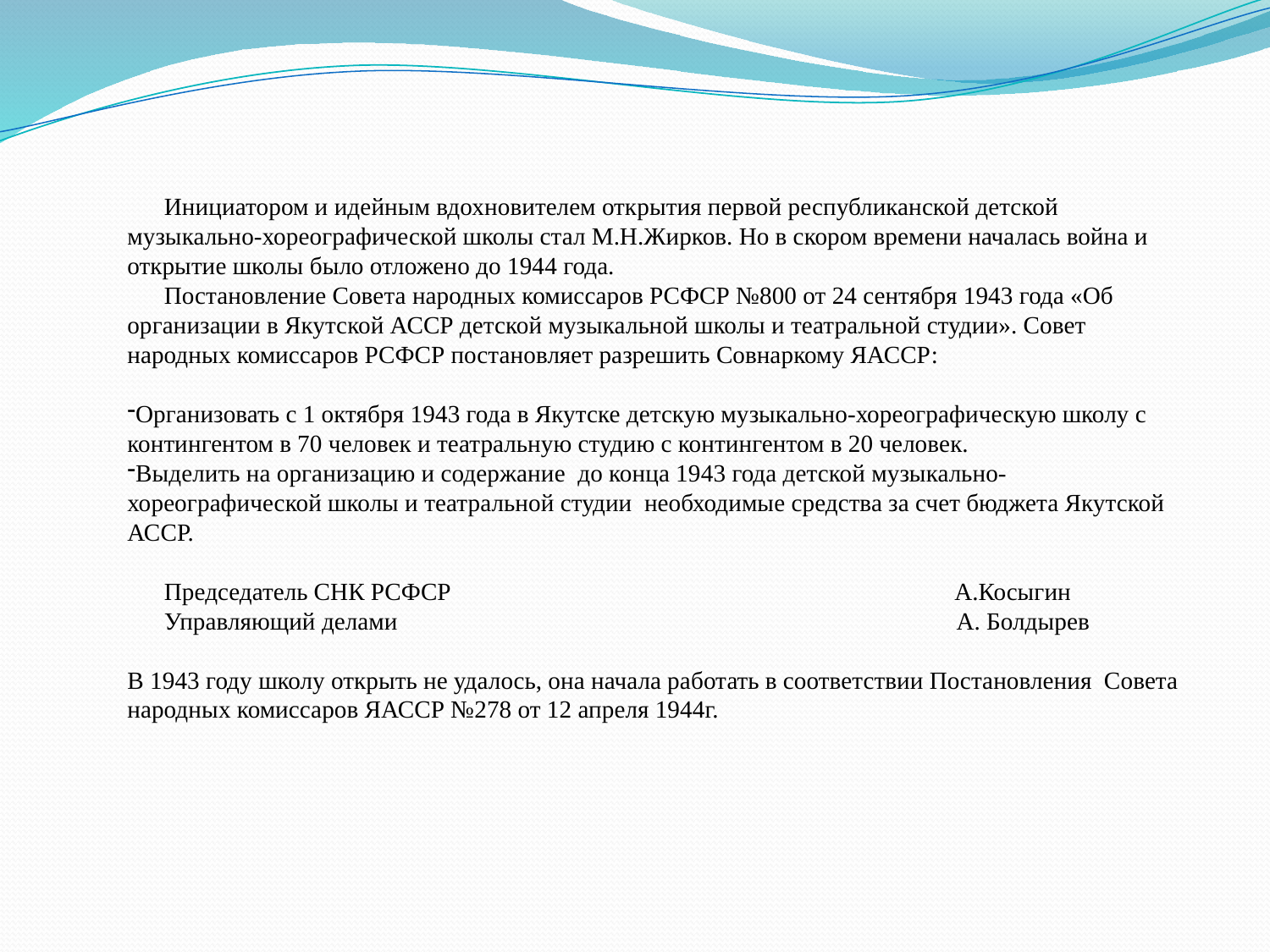

Инициатором и идейным вдохновителем открытия первой республиканской детской музыкально-хореографической школы стал М.Н.Жирков. Но в скором времени началась война и открытие школы было отложено до 1944 года.
      Постановление Совета народных комиссаров РСФСР №800 от 24 сентября 1943 года «Об организации в Якутской АССР детской музыкальной школы и театральной студии». Совет народных комиссаров РСФСР постановляет разрешить Совнаркому ЯАССР:

Организовать с 1 октября 1943 года в Якутске детскую музыкально-хореографическую школу с контингентом в 70 человек и театральную студию с контингентом в 20 человек.
Выделить на организацию и содержание  до конца 1943 года детской музыкально-хореографической школы и театральной студии  необходимые средства за счет бюджета Якутской АССР.

      Председатель СНК РСФСР                                                                                  А.Косыгин
      Управляющий делами                                                                                           А. Болдырев

В 1943 году школу открыть не удалось, она начала работать в соответствии Постановления  Совета народных комиссаров ЯАССР №278 от 12 апреля 1944г.